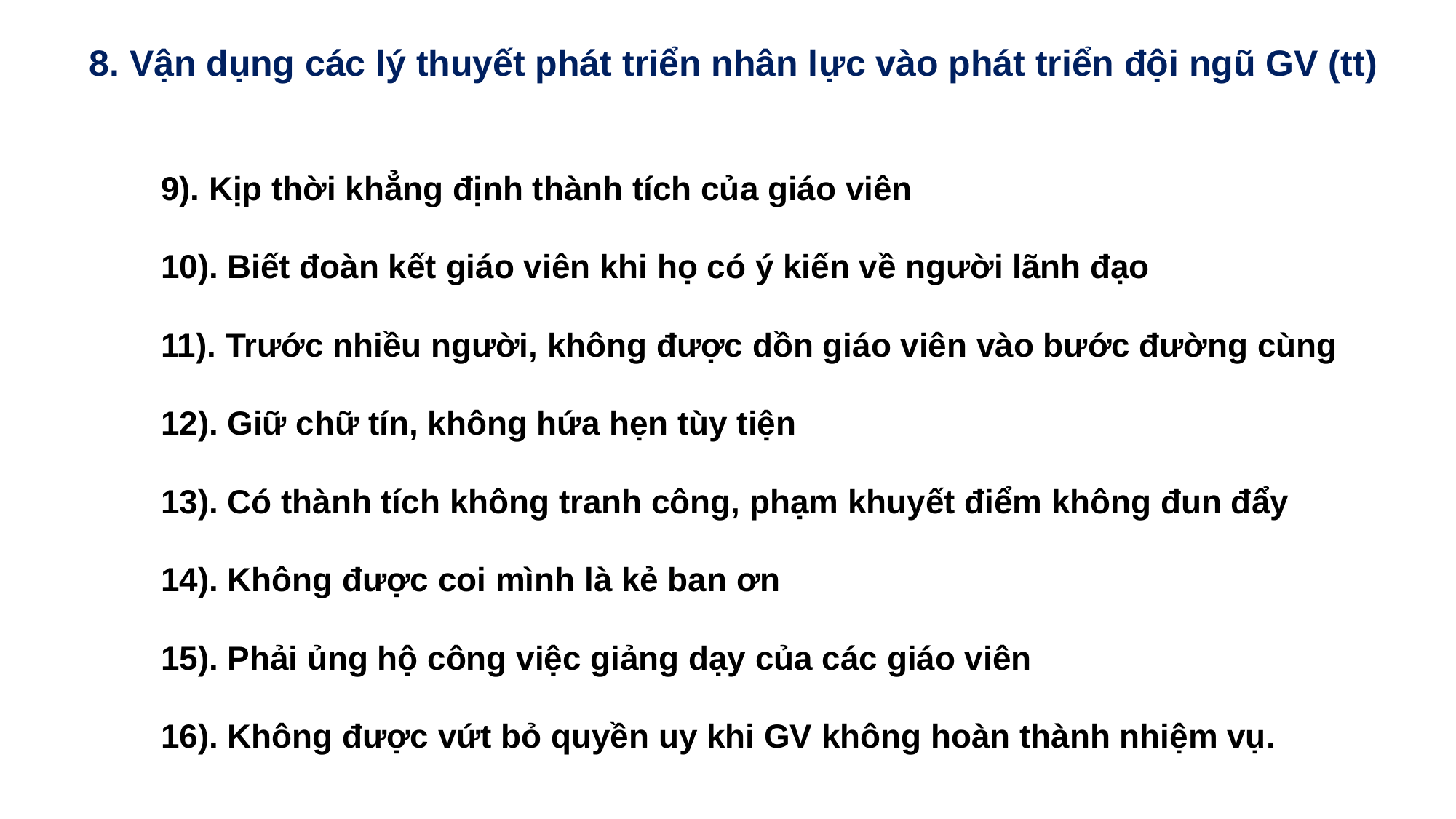

8. Vận dụng các lý thuyết phát triển nhân lực vào phát triển đội ngũ GV (tt)
9). Kịp thời khẳng định thành tích của giáo viên
10). Biết đoàn kết giáo viên khi họ có ý kiến về người lãnh đạo
11). Trước nhiều người, không được dồn giáo viên vào bước đường cùng
12). Giữ chữ tín, không hứa hẹn tùy tiện
13). Có thành tích không tranh công, phạm khuyết điểm không đun đẩy
14). Không được coi mình là kẻ ban ơn
15). Phải ủng hộ công việc giảng dạy của các giáo viên
16). Không được vứt bỏ quyền uy khi GV không hoàn thành nhiệm vụ.